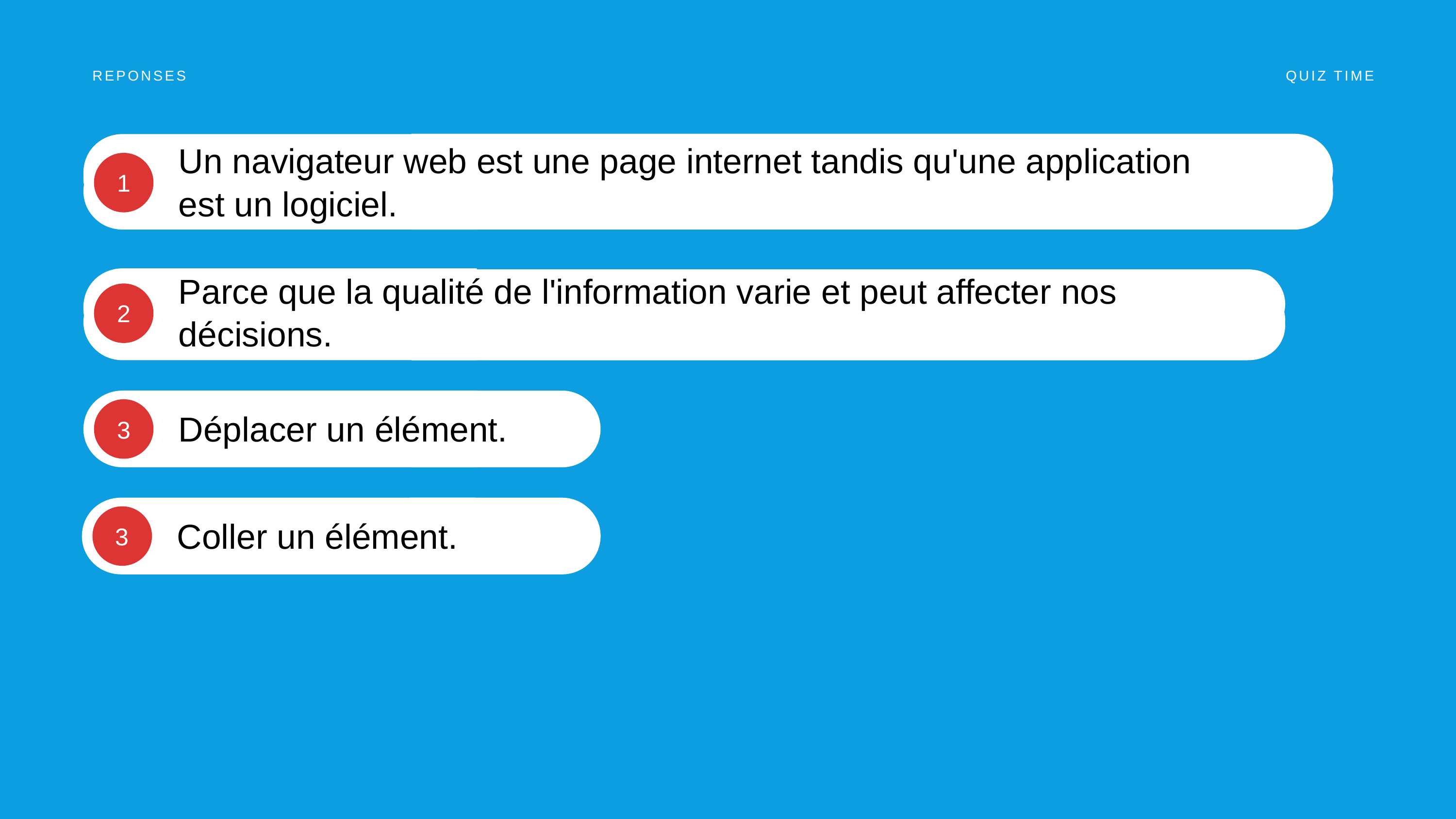

REPONSES
QUIZ TIME

Un navigateur web est une page internet tandis qu'une application
est un logiciel.

1

Parce que la qualité de l'information varie et peut affecter nos décisions.

2

Déplacer un élément.
3

Coller un élément.
3